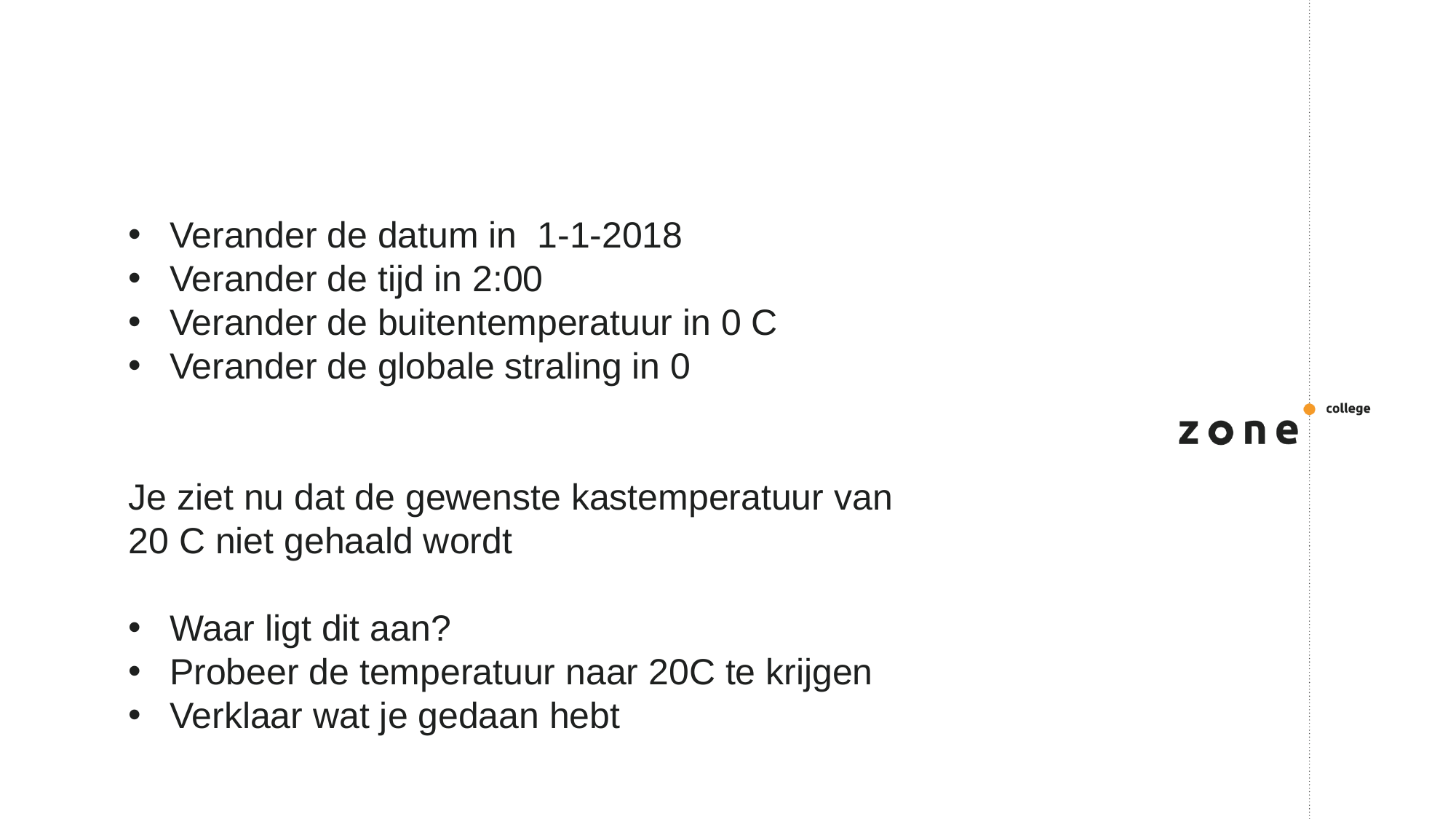

#
Verander de datum in  1-1-2018
Verander de tijd in 2:00
Verander de buitentemperatuur in 0 C
Verander de globale straling in 0

Je ziet nu dat de gewenste kastemperatuur van 20 C niet gehaald wordt

Waar ligt dit aan?
Probeer de temperatuur naar 20C te krijgen
Verklaar wat je gedaan hebt